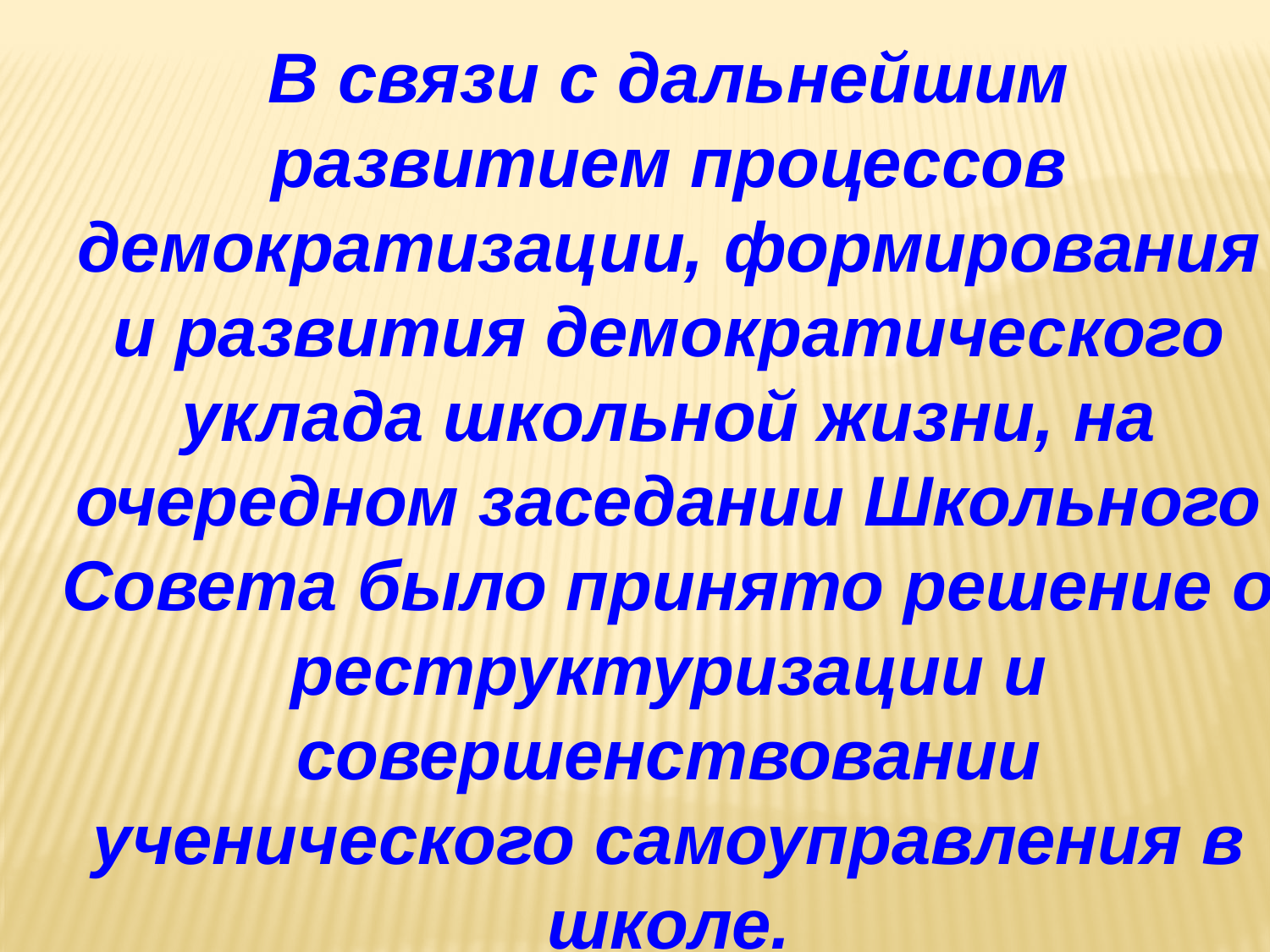

В связи с дальнейшим развитием процессов демократизации, формирования и развития демократического уклада школьной жизни, на очередном заседании Школьного Совета было принято решение о реструктуризации и совершенствовании ученического самоуправления в школе.